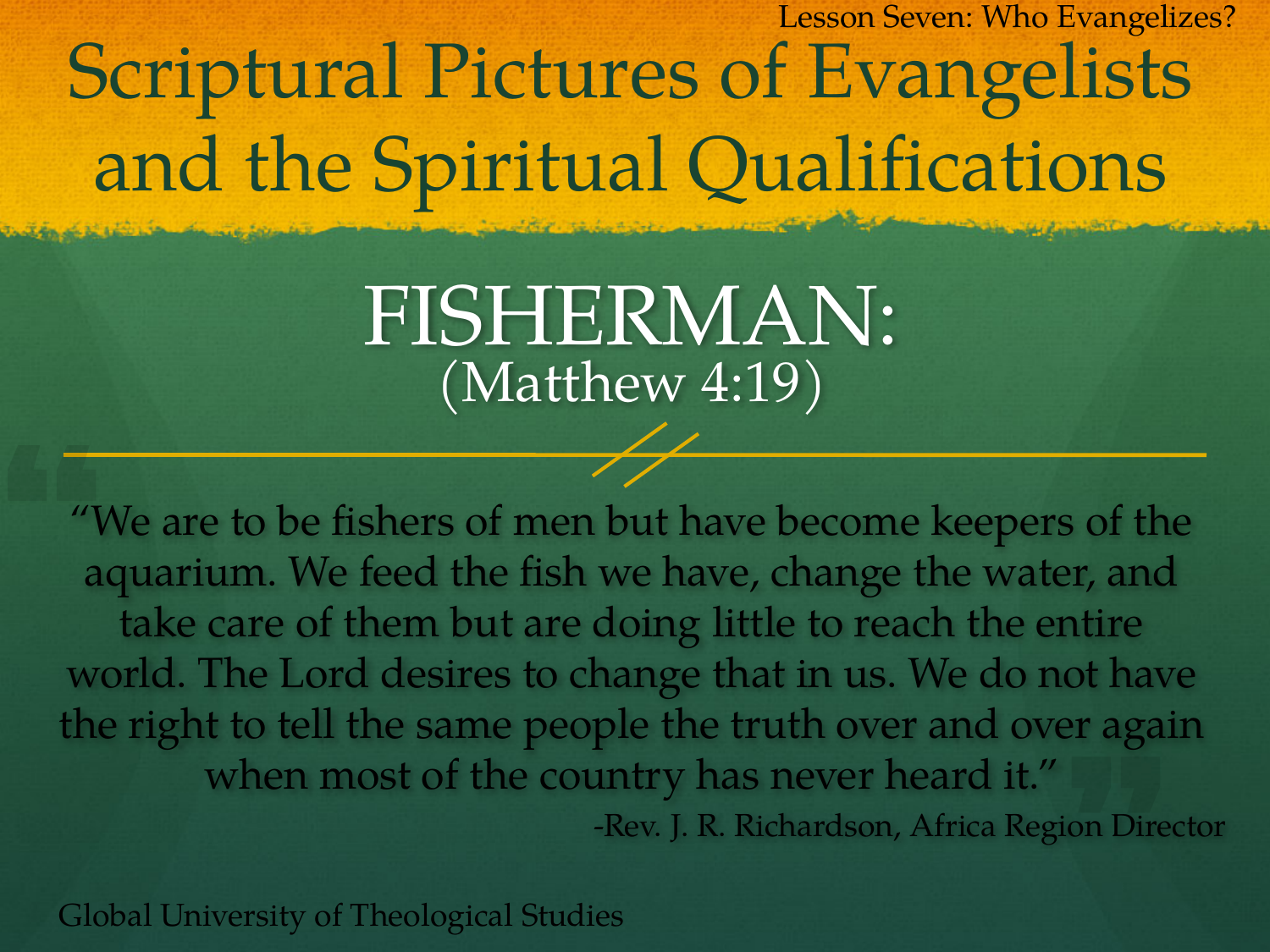

Lesson Seven: Who Evangelizes?

# Scriptural Pictures of Evangelists and the Spiritual Qualifications
FISHERMAN:
(Matthew 4:19)
“
“We are to be fishers of men but have become keepers of the aquarium. We feed the fish we have, change the water, and take care of them but are doing little to reach the entire world. The Lord desires to change that in us. We do not have the right to tell the same people the truth over and over again when most of the country has never heard it.”
“
-Rev. J. R. Richardson, Africa Region Director
Global University of Theological Studies